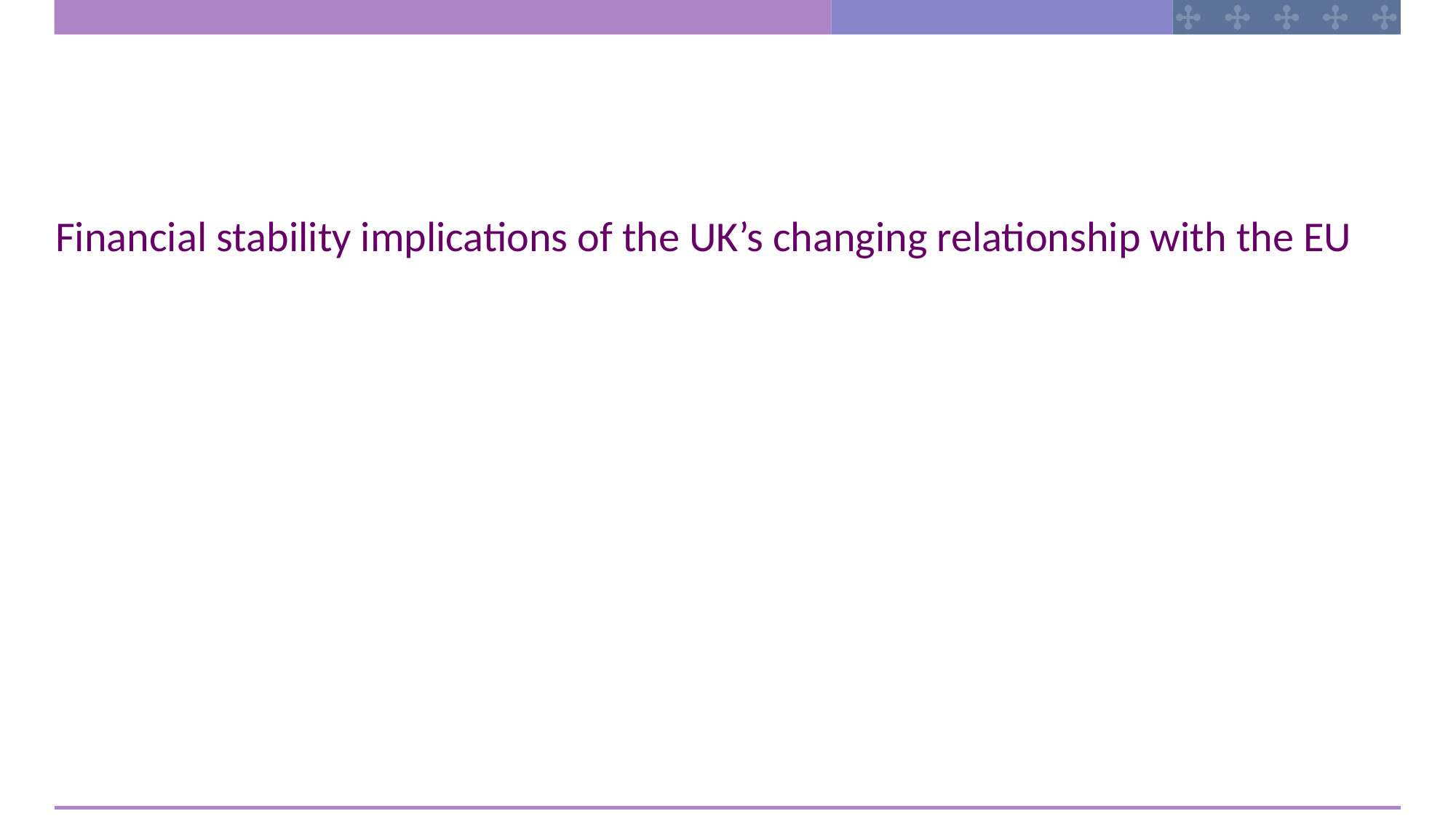

Financial stability implications of the UK’s changing relationship with the EU